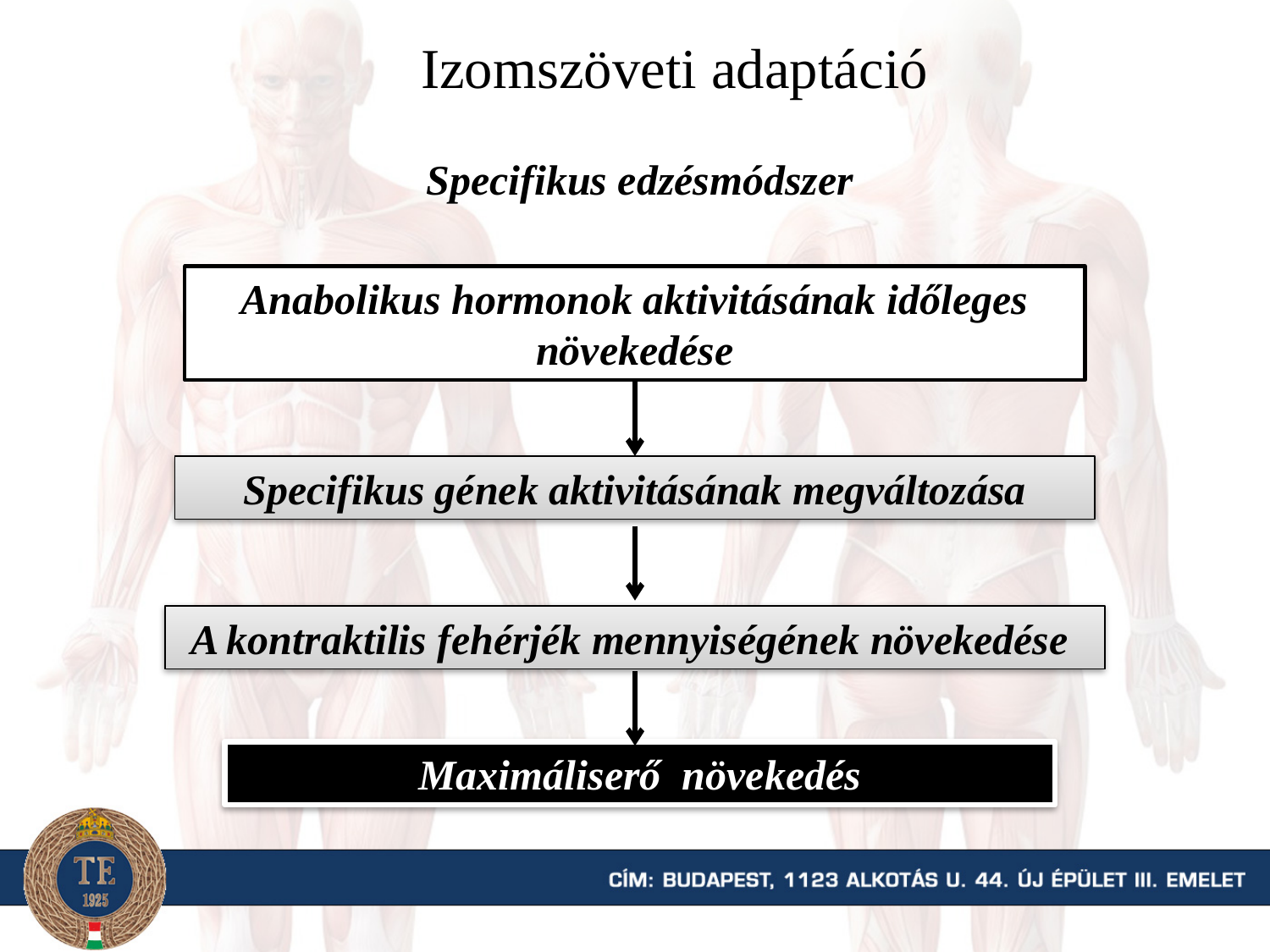

Izomszöveti adaptáció
Specifikus edzésmódszer
Anabolikus hormonok aktivitásának időleges növekedése
Specifikus gének aktivitásának megváltozása
A kontraktilis fehérjék mennyiségének növekedése
Maximáliserő  növekedés